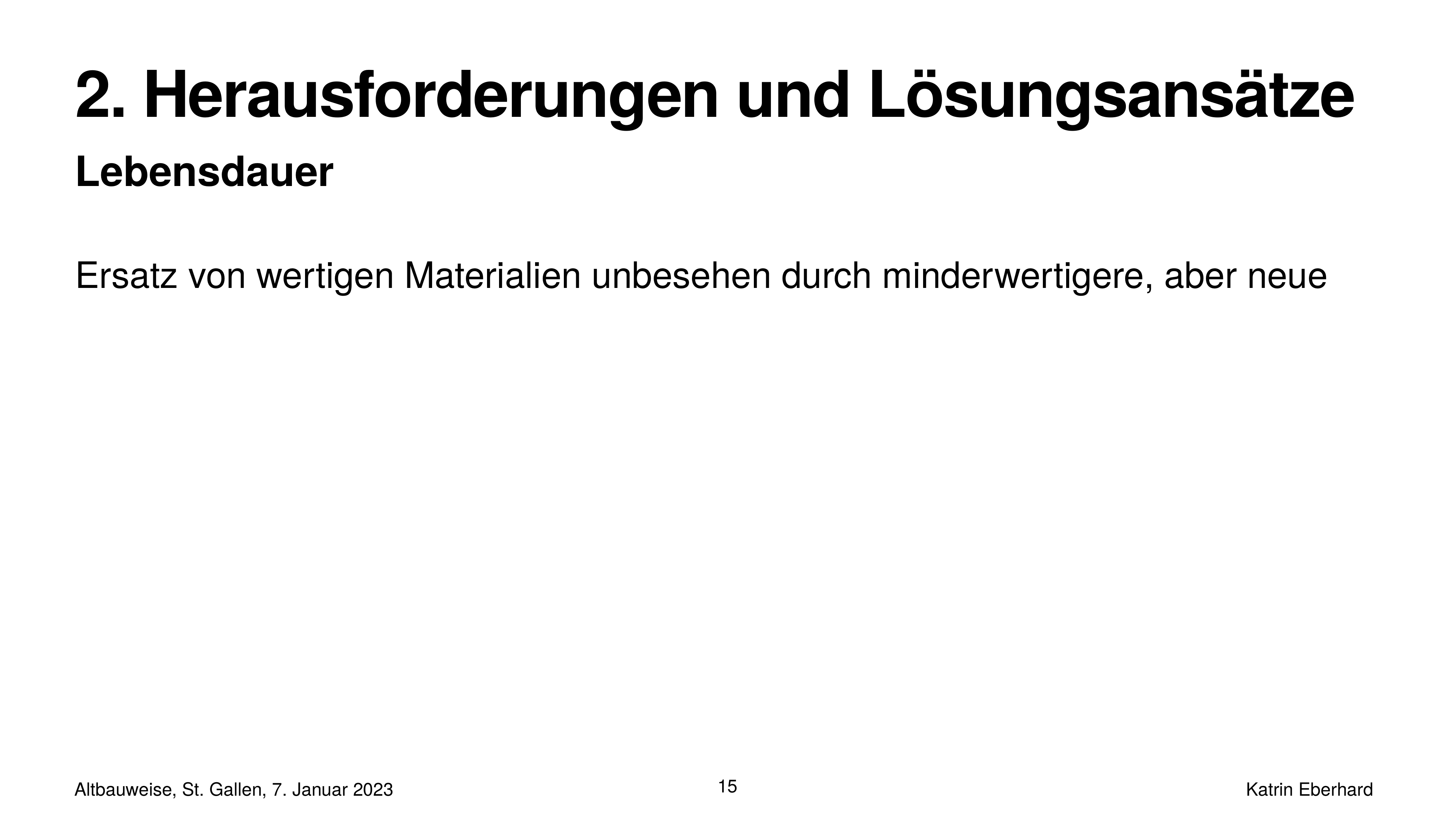

# 2. Herausforderungen und Lösungsansätze
Lebensdauer
Ersatz von wertigen Materialien unbesehen durch minderwertigere, aber neue
Altbauweise, St. Gallen, 7. Januar 2023                                                                                                                                                                        Katrin Eberhard
15